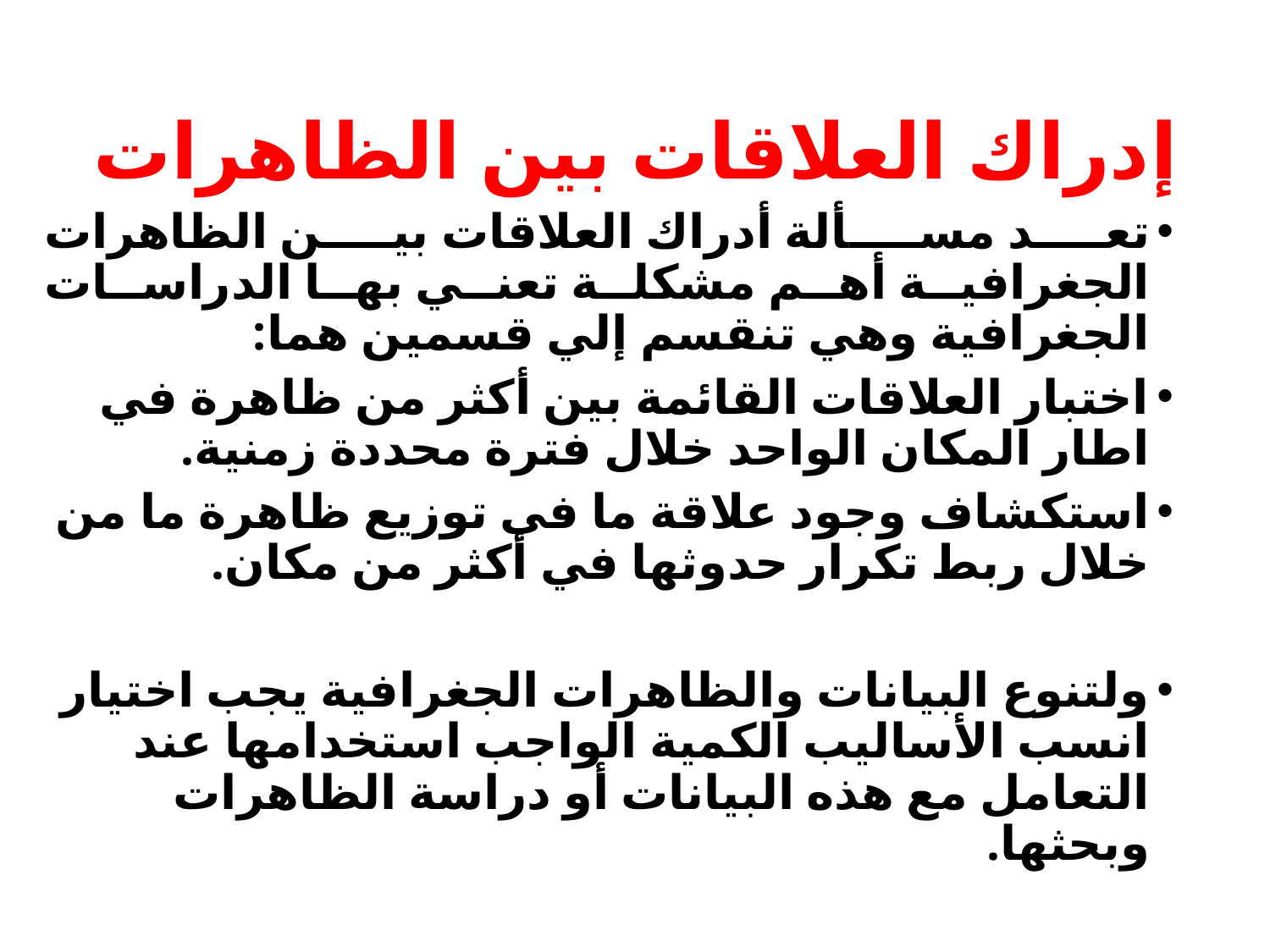

# إدراك العلاقات بين الظاهرات
تعد مسألة أدراك العلاقات بين الظاهرات الجغرافية أهم مشكلة تعني بها الدراسات الجغرافية وهي تنقسم إلي قسمين هما:
اختبار العلاقات القائمة بين أكثر من ظاهرة في اطار المكان الواحد خلال فترة محددة زمنية.
استكشاف وجود علاقة ما في توزيع ظاهرة ما من خلال ربط تكرار حدوثها في أكثر من مكان.

ولتنوع البيانات والظاهرات الجغرافية يجب اختيار انسب الأساليب الكمية الواجب استخدامها عند التعامل مع هذه البيانات أو دراسة الظاهرات وبحثها.